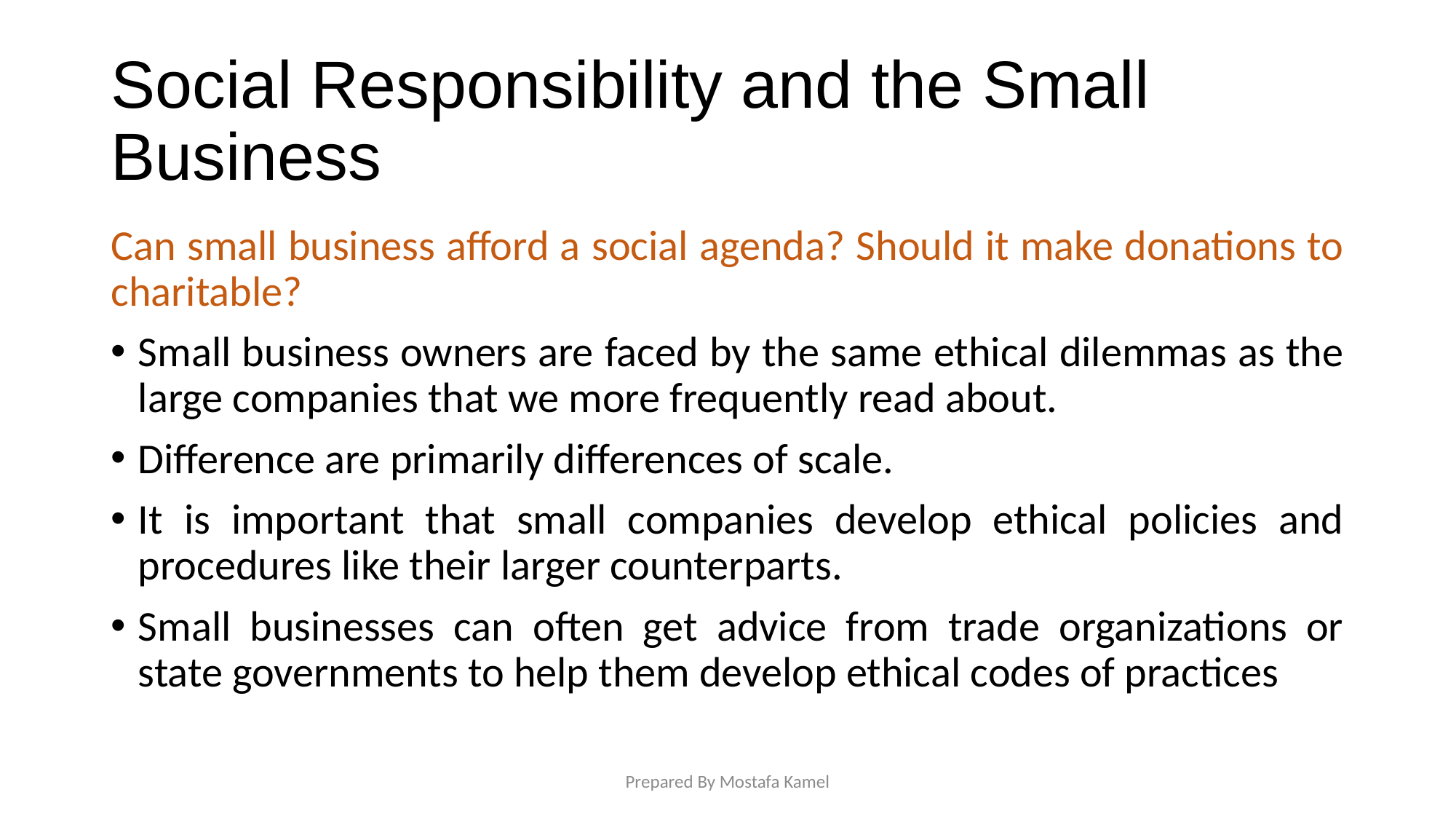

# Social Responsibility and the Small Business
Can small business afford a social agenda? Should it make donations to charitable?
Small business owners are faced by the same ethical dilemmas as the large companies that we more frequently read about.
Difference are primarily differences of scale.
It is important that small companies develop ethical policies and procedures like their larger counterparts.
Small businesses can often get advice from trade organizations or state governments to help them develop ethical codes of practices
Prepared By Mostafa Kamel